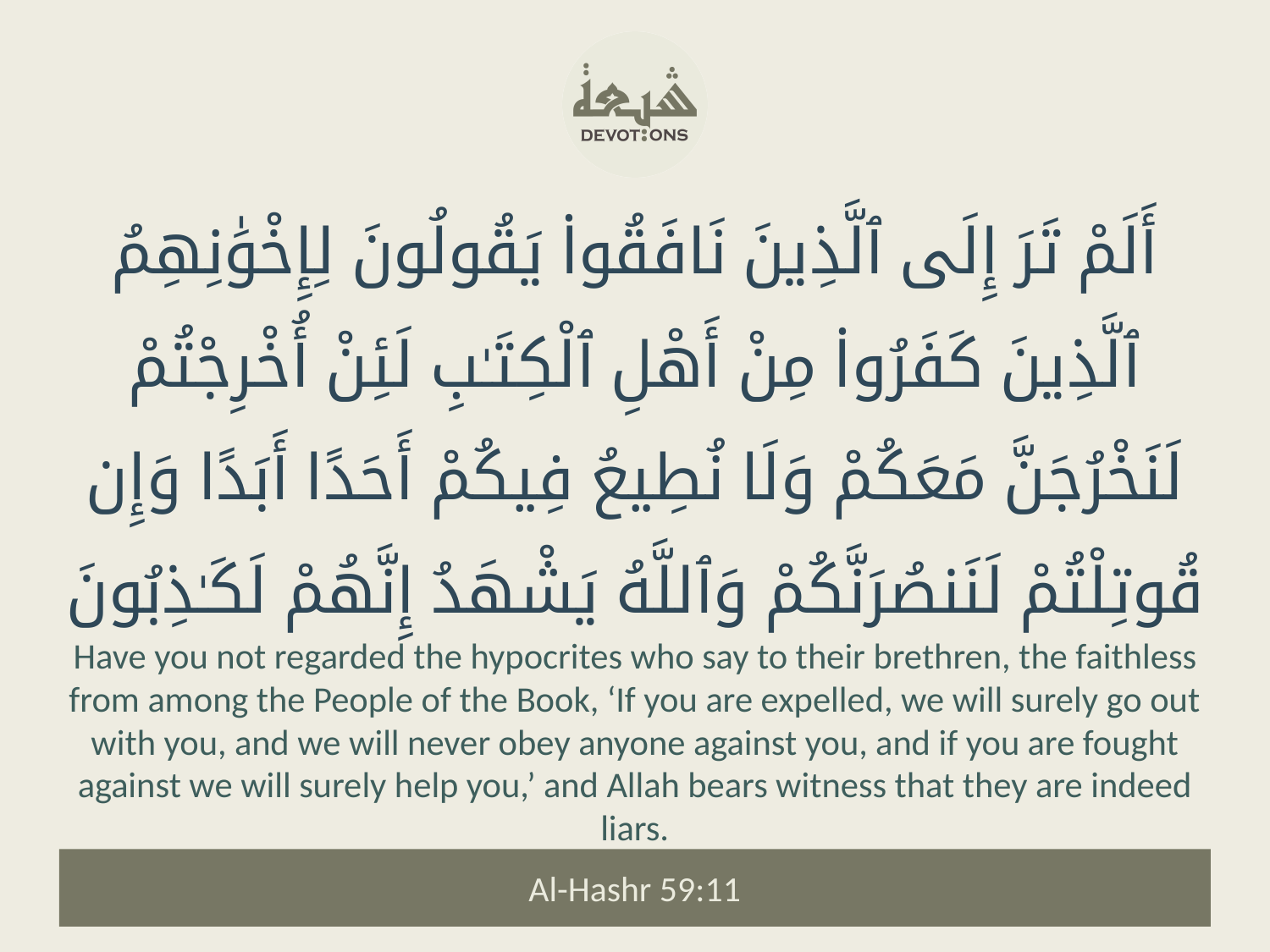

أَلَمْ تَرَ إِلَى ٱلَّذِينَ نَافَقُوا۟ يَقُولُونَ لِإِخْوَٰنِهِمُ ٱلَّذِينَ كَفَرُوا۟ مِنْ أَهْلِ ٱلْكِتَـٰبِ لَئِنْ أُخْرِجْتُمْ لَنَخْرُجَنَّ مَعَكُمْ وَلَا نُطِيعُ فِيكُمْ أَحَدًا أَبَدًا وَإِن قُوتِلْتُمْ لَنَنصُرَنَّكُمْ وَٱللَّهُ يَشْهَدُ إِنَّهُمْ لَكَـٰذِبُونَ
Have you not regarded the hypocrites who say to their brethren, the faithless from among the People of the Book, ‘If you are expelled, we will surely go out with you, and we will never obey anyone against you, and if you are fought against we will surely help you,’ and Allah bears witness that they are indeed liars.
Al-Hashr 59:11